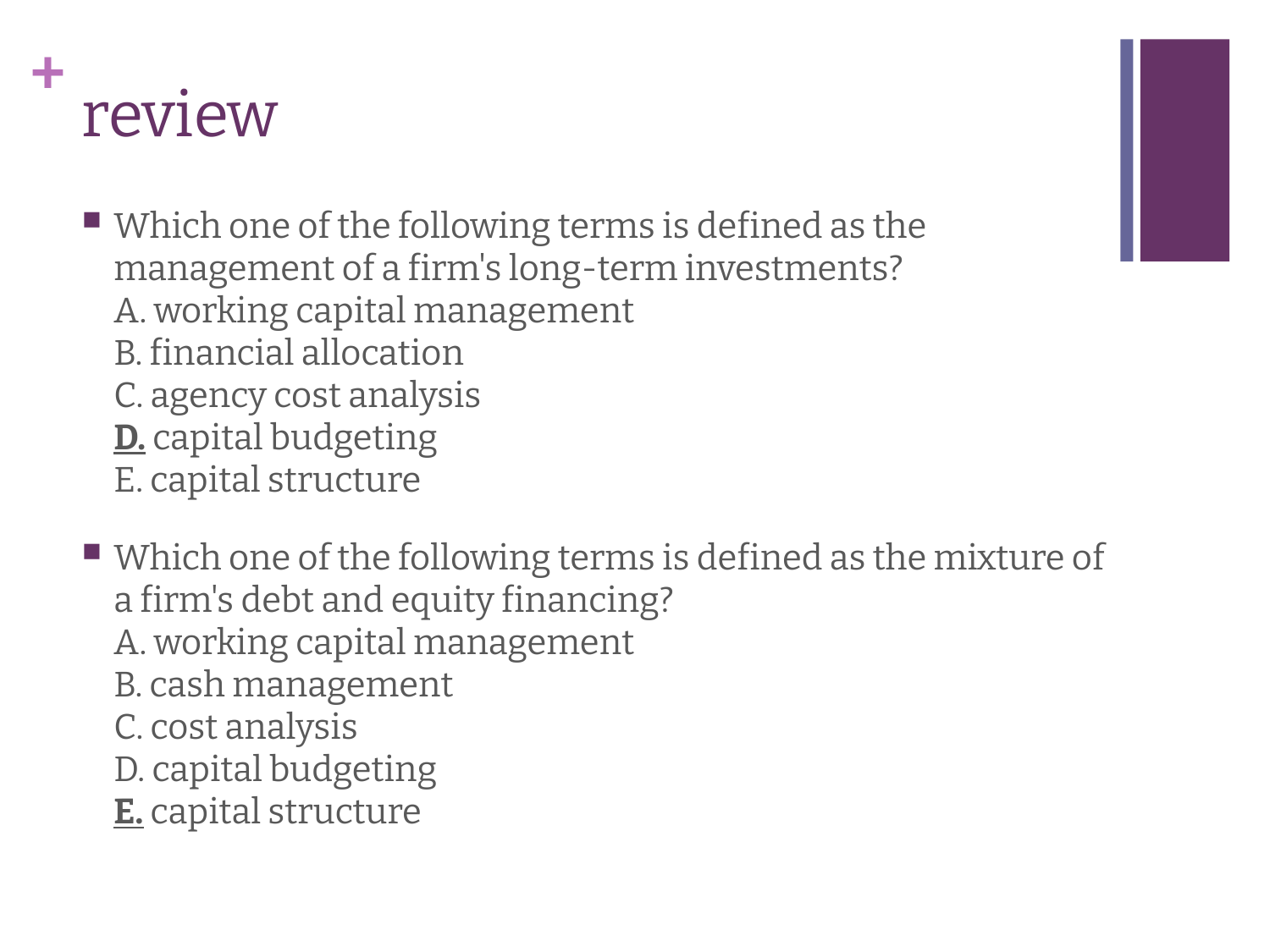

# review
Which one of the following terms is defined as the management of a firm's long-term investments? 
A. working capital management
B. financial allocation
C. agency cost analysis
D. capital budgeting
E. capital structure
Which one of the following terms is defined as the mixture of a firm's debt and equity financing? 
A. working capital management
B. cash management
C. cost analysis
D. capital budgeting
E. capital structure